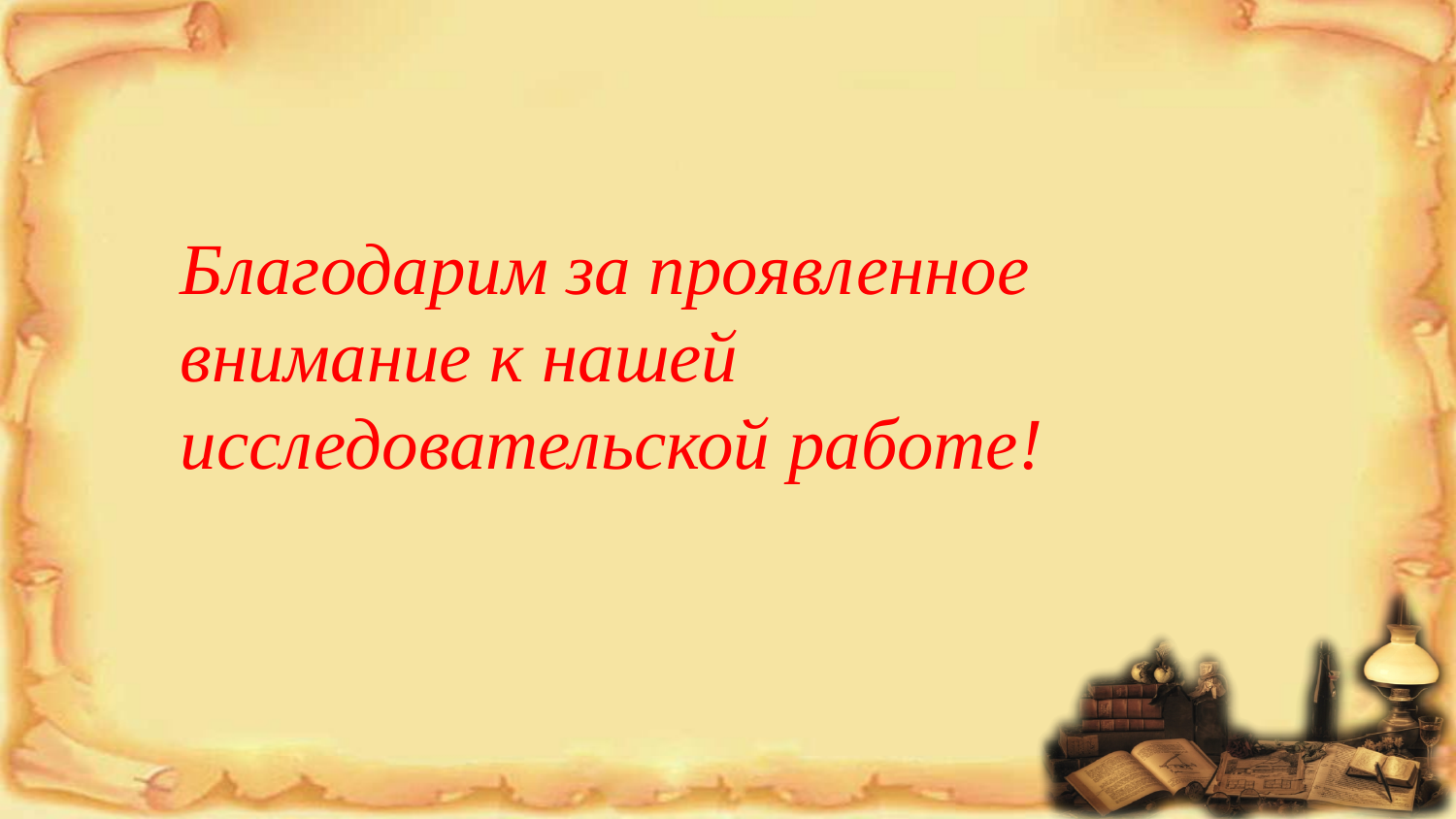

Благодарим за проявленное внимание к нашей исследовательской работе!